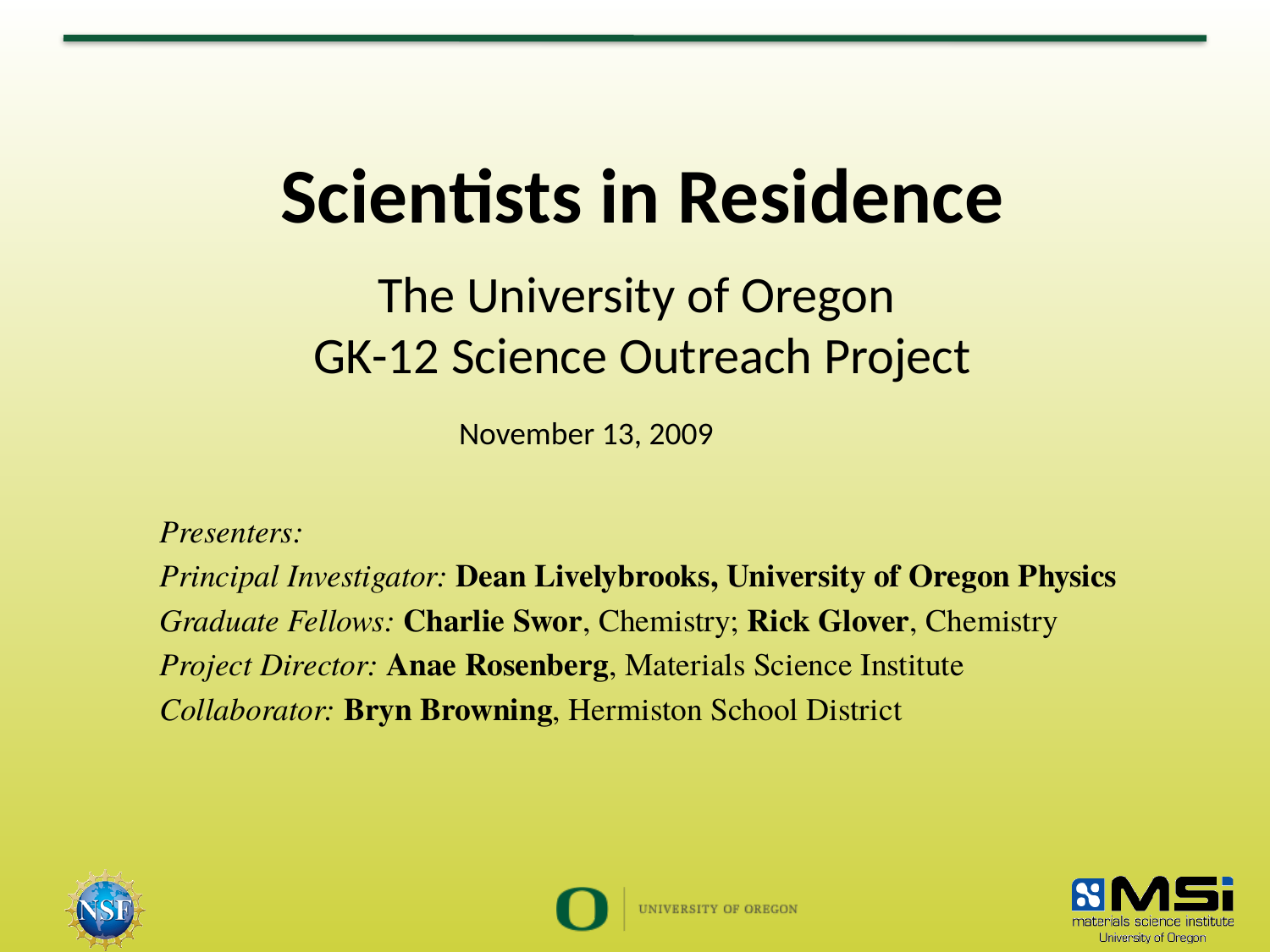

# Scientists in Residence The University of Oregon GK-12 Science Outreach Project
November 13, 2009
Presenters:
Principal Investigator: Dean Livelybrooks, University of Oregon Physics
Graduate Fellows: Charlie Swor, Chemistry; Rick Glover, Chemistry
Project Director: Anae Rosenberg, Materials Science Institute
Collaborator: Bryn Browning, Hermiston School District